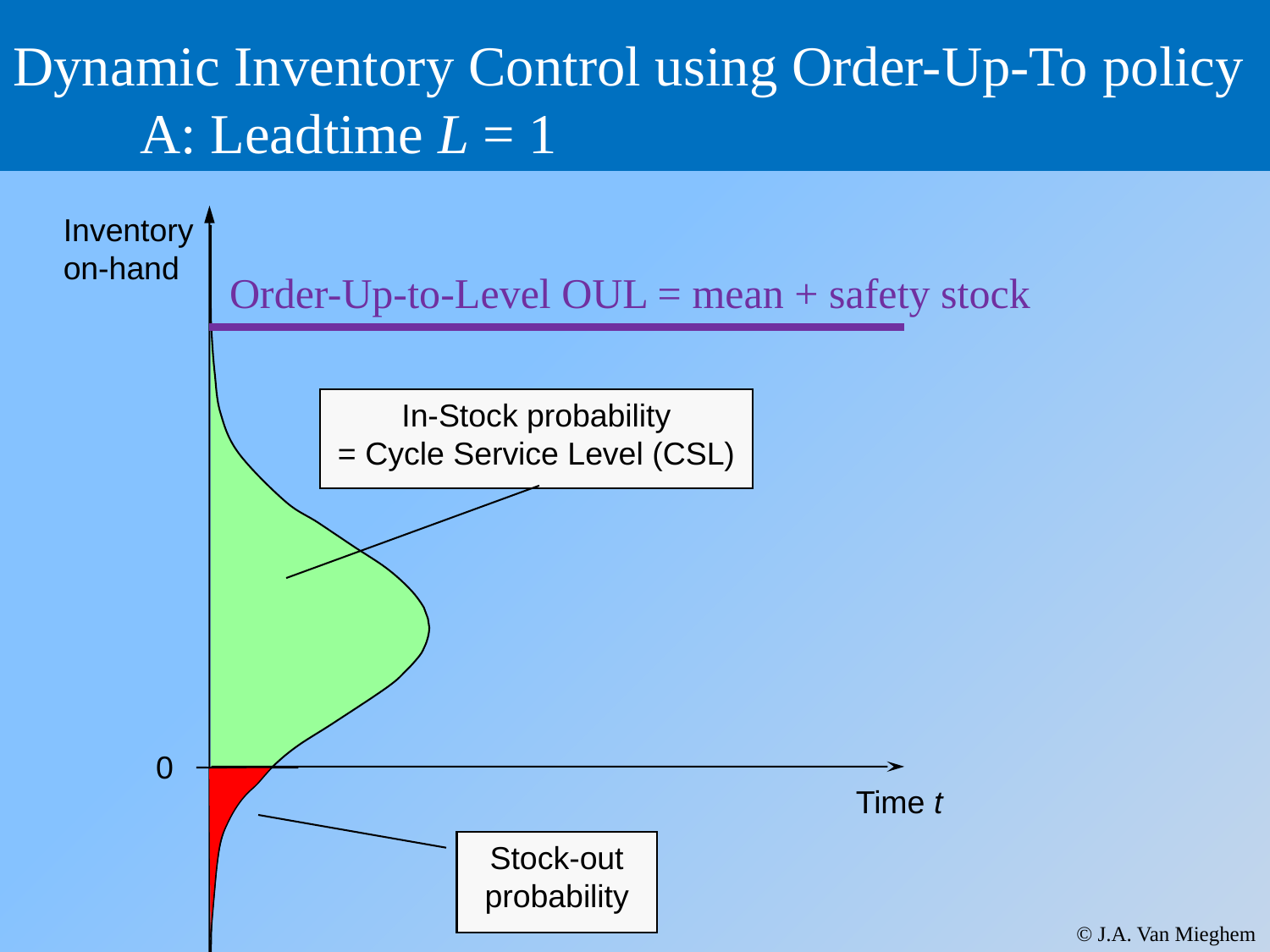

# Dynamic Inventory Control using Order-Up-To policy A: Leadtime L = 1
Inventory
on-hand
Order-Up-to-Level OUL = mean + safety stock
In-Stock probability
= Cycle Service Level (CSL)

0
Time t

Stock-out probability